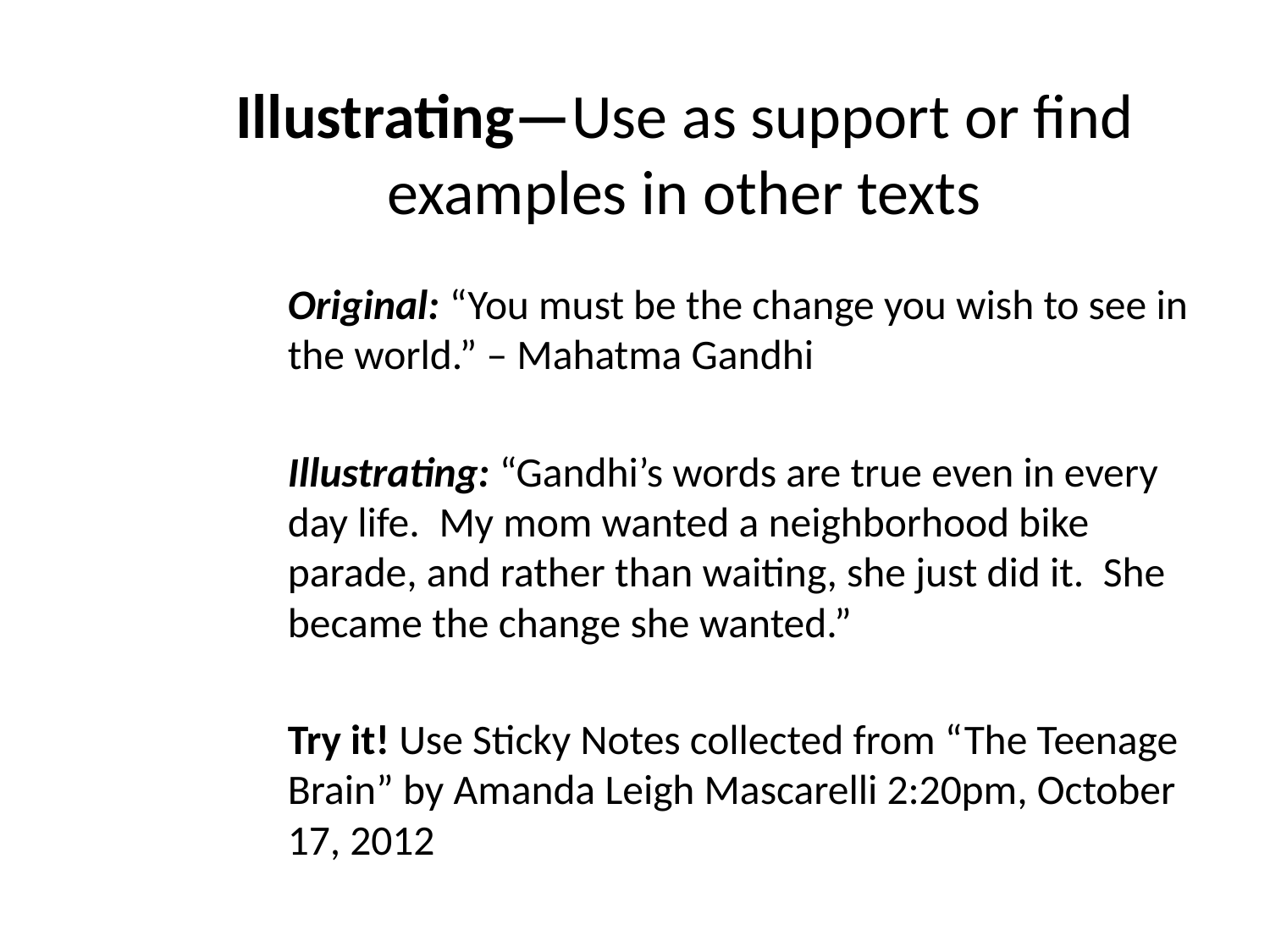

# Illustrating—Use as support or find examples in other texts
Original: “You must be the change you wish to see in the world.” – Mahatma Gandhi

Illustrating: “Gandhi’s words are true even in every day life.  My mom wanted a neighborhood bike parade, and rather than waiting, she just did it.  She became the change she wanted.”

Try it! Use Sticky Notes collected from “The Teenage Brain” by Amanda Leigh Mascarelli 2:20pm, October 17, 2012